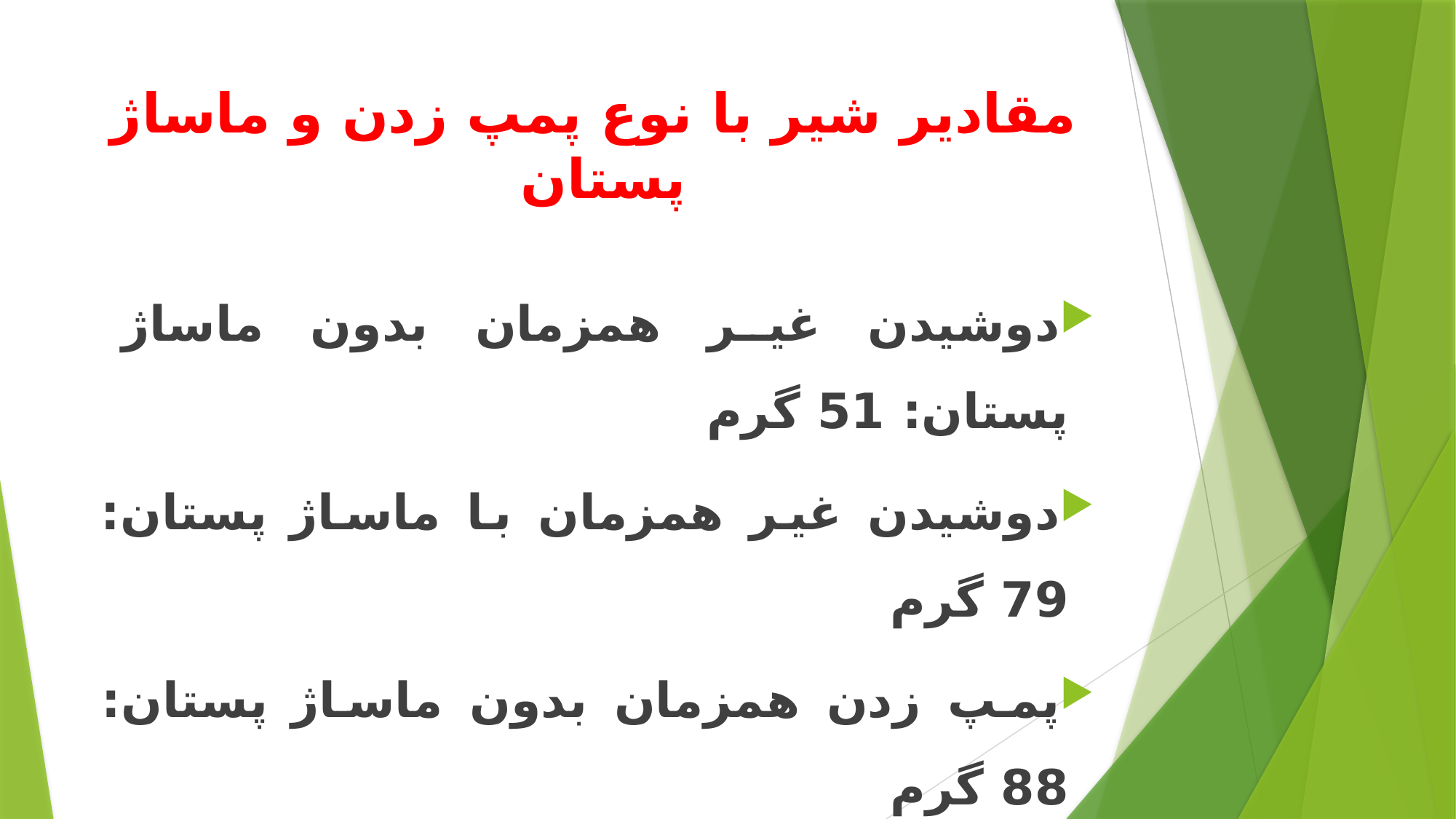

# مقادیر شیر با نوع پمپ زدن و ماساژ پستان
دوشیدن غیر همزمان بدون ماساژ پستان: 51 گرم
دوشیدن غیر همزمان با ماساژ پستان: 79 گرم
پمپ زدن همزمان بدون ماساژ پستان: 88 گرم
پمپ زدن همزمان با ماساژ پستان: 125 گرم